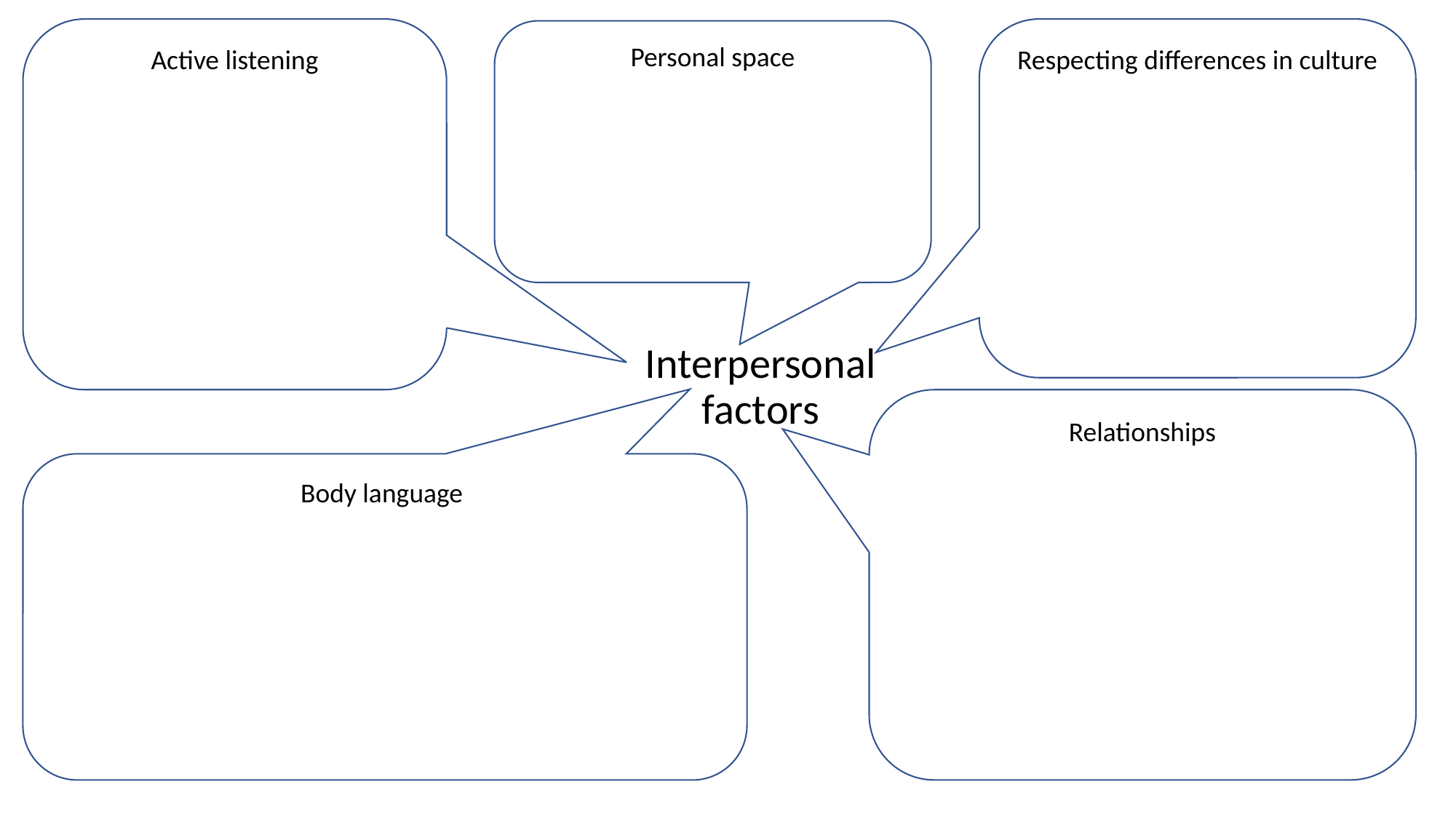

Active listening
Respecting differences in culture

Personal space

Interpersonal factors
Relationships
Body language